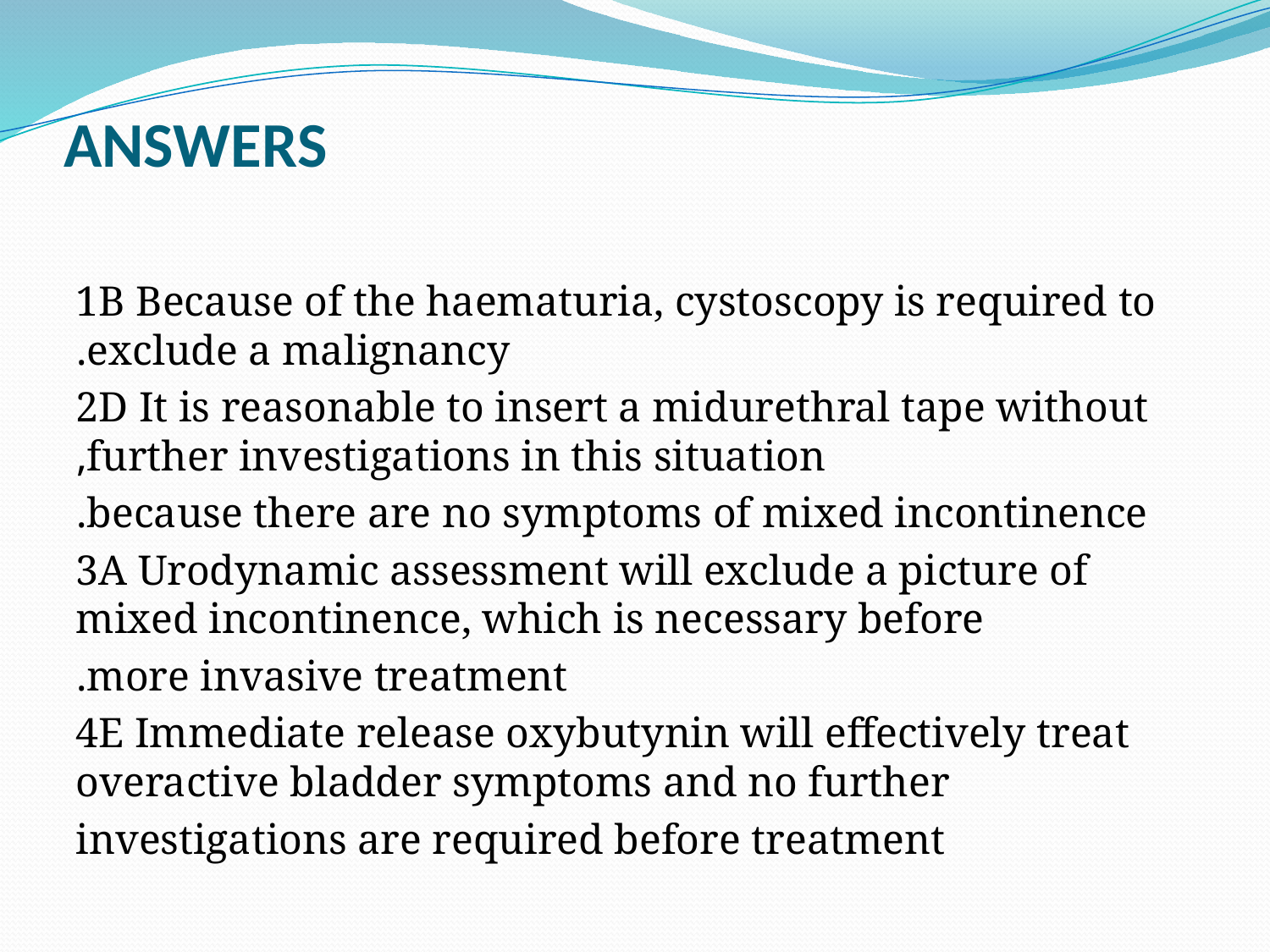

# ANSWERS
1B Because of the haematuria, cystoscopy is required to exclude a malignancy.
2D It is reasonable to insert a midurethral tape without further investigations in this situation,
because there are no symptoms of mixed incontinence.
3A Urodynamic assessment will exclude a picture of mixed incontinence, which is necessary before
more invasive treatment.
4E Immediate release oxybutynin will effectively treat overactive bladder symptoms and no further
investigations are required before treatment